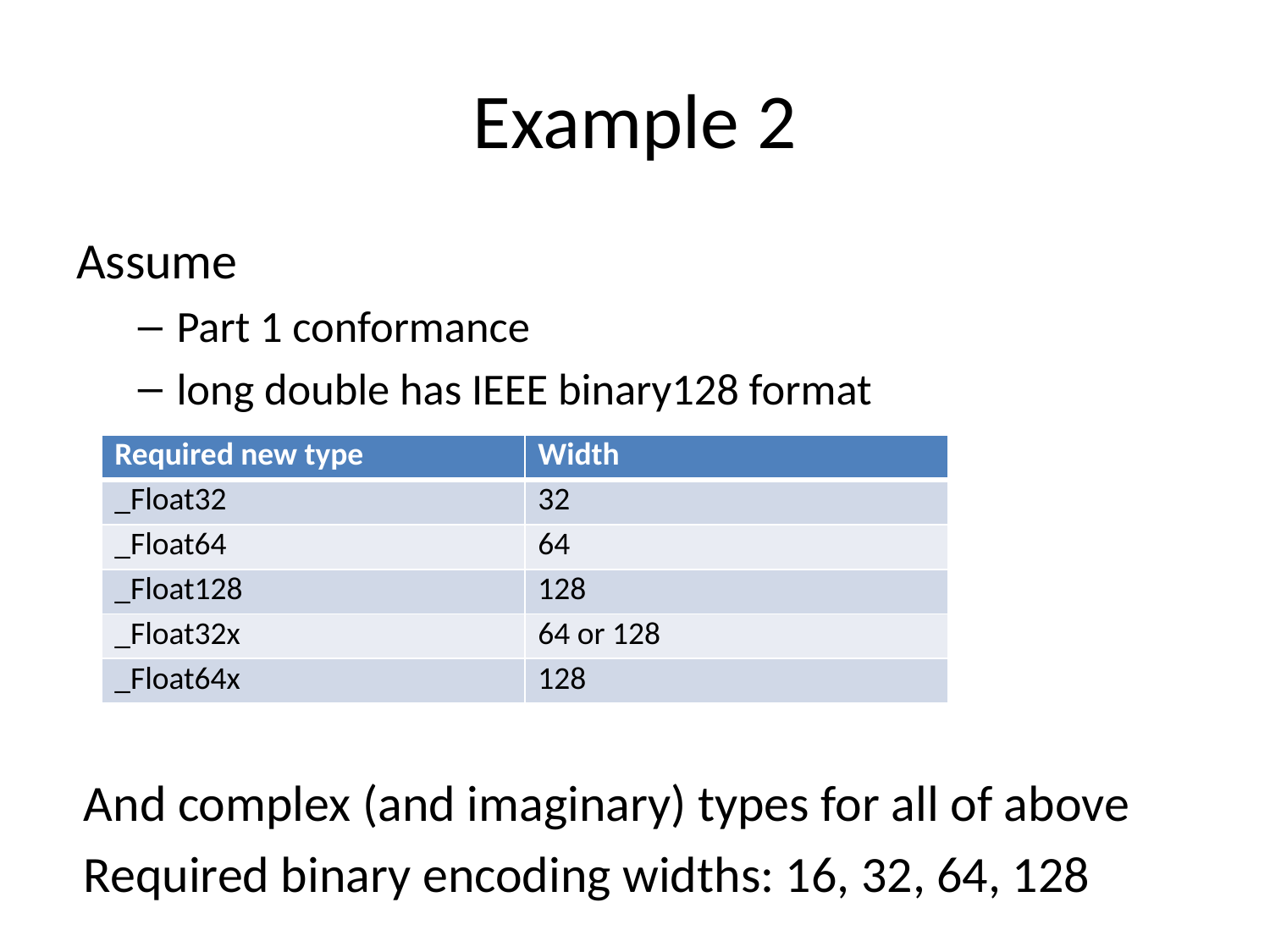

# Example 2
Assume
Part 1 conformance
long double has IEEE binary128 format

And complex (and imaginary) types for all of above
Required binary encoding widths: 16, 32, 64, 128

| Required new type | Width |
| --- | --- |
| \_Float32 | 32 |
| \_Float64 | 64 |
| \_Float128 | 128 |
| \_Float32x | 64 or 128 |
| \_Float64x | 128 |